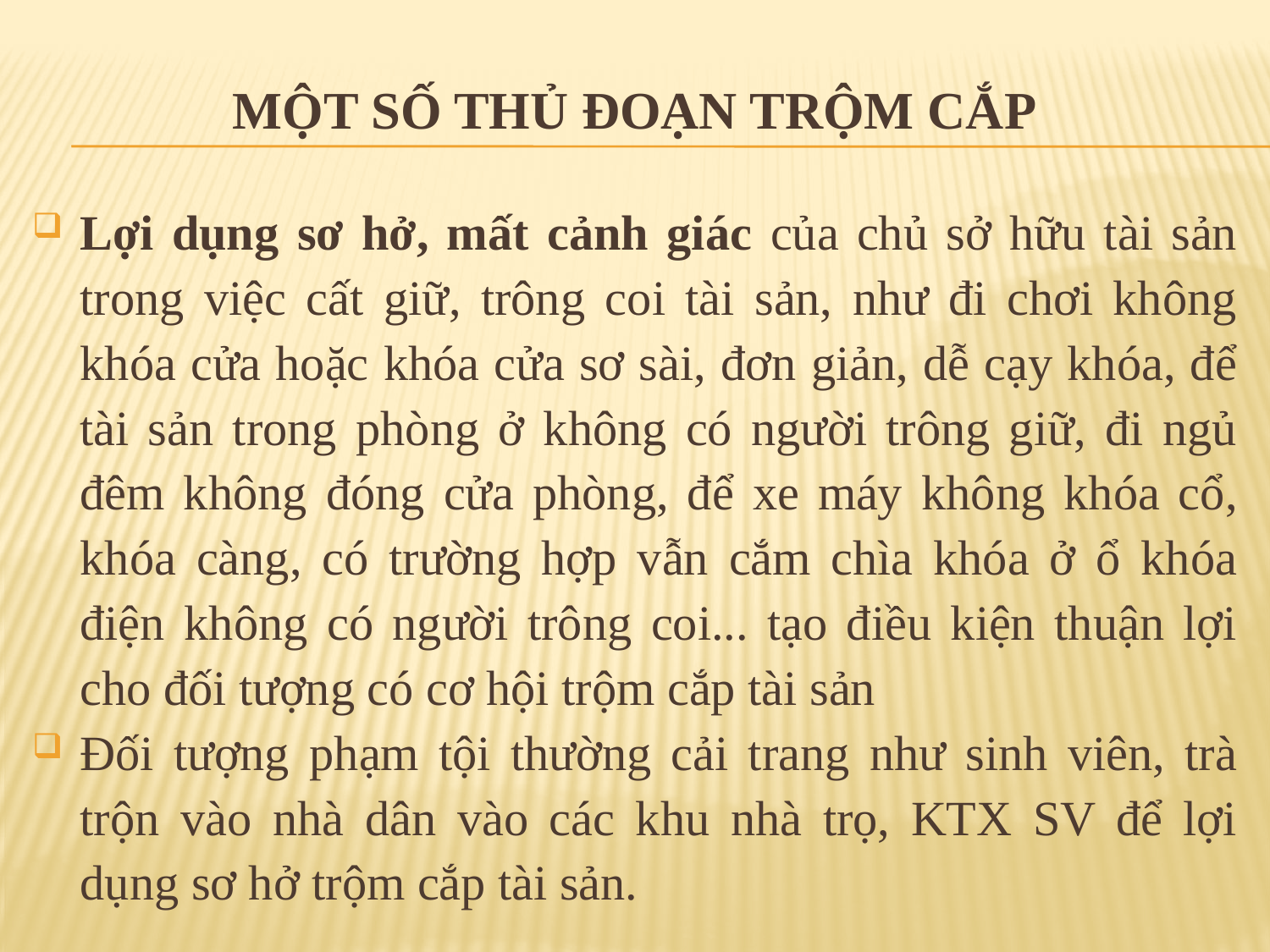

# MỘT SỐ THỦ ĐoẠN TRỘM CẮP
Lợi dụng sơ hở, mất cảnh giác của chủ sở hữu tài sản trong việc cất giữ, trông coi tài sản, như đi chơi không khóa cửa hoặc khóa cửa sơ sài, đơn giản, dễ cạy khóa, để tài sản trong phòng ở không có người trông giữ, đi ngủ đêm không đóng cửa phòng, để xe máy không khóa cổ, khóa càng, có trường hợp vẫn cắm chìa khóa ở ổ khóa điện không có người trông coi... tạo điều kiện thuận lợi cho đối tượng có cơ hội trộm cắp tài sản
Đối tượng phạm tội thường cải trang như sinh viên, trà trộn vào nhà dân vào các khu nhà trọ, KTX SV để lợi dụng sơ hở trộm cắp tài sản.